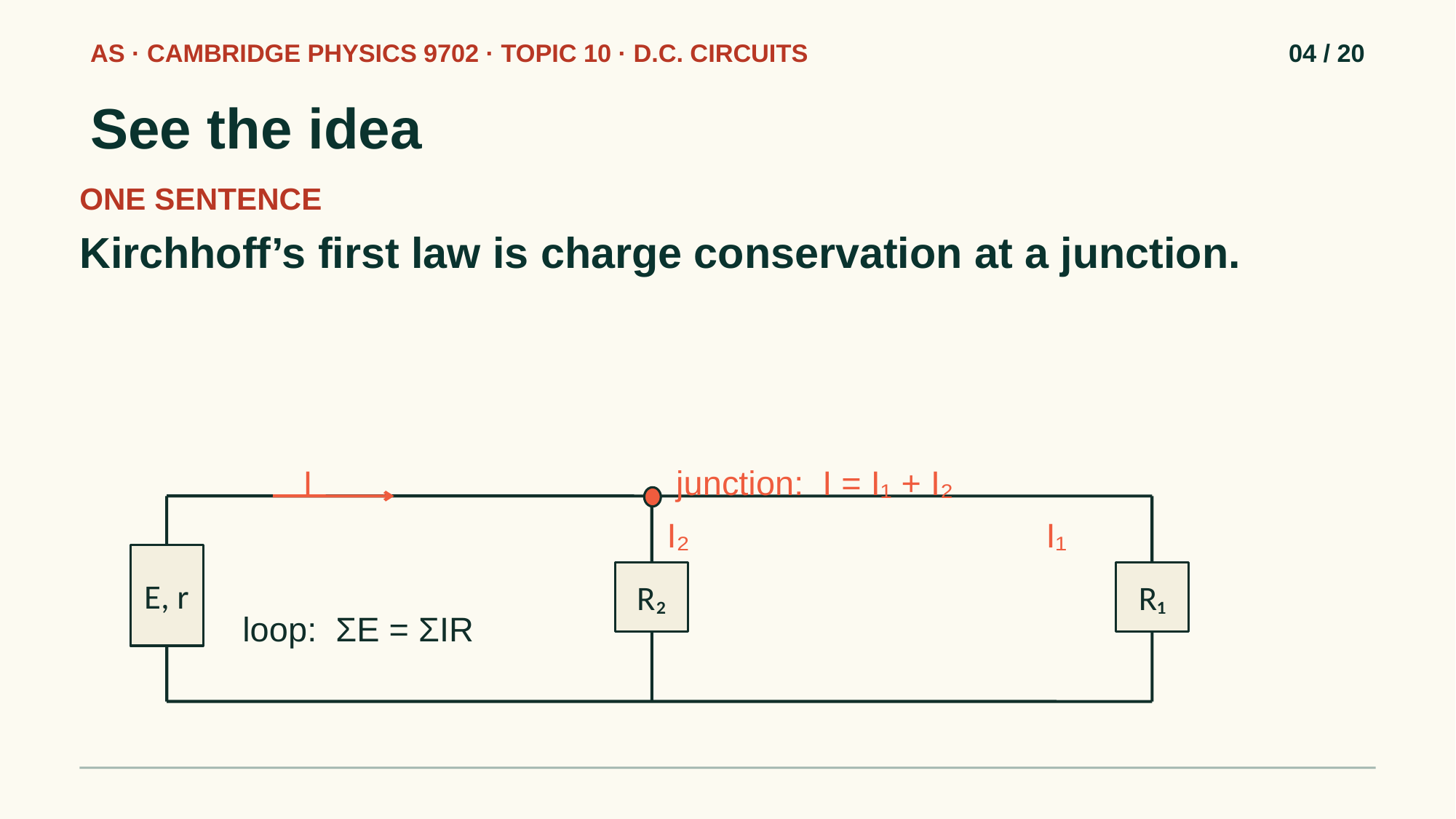

AS · CAMBRIDGE PHYSICS 9702 · TOPIC 10 · D.C. CIRCUITS
04 / 20
See the idea
ONE SENTENCE
Kirchhoff’s first law is charge conservation at a junction.
I
junction:  I = I₁ + I₂

I₂
I₁
E, r
R₂
R₁
loop:  ΣE = ΣIR